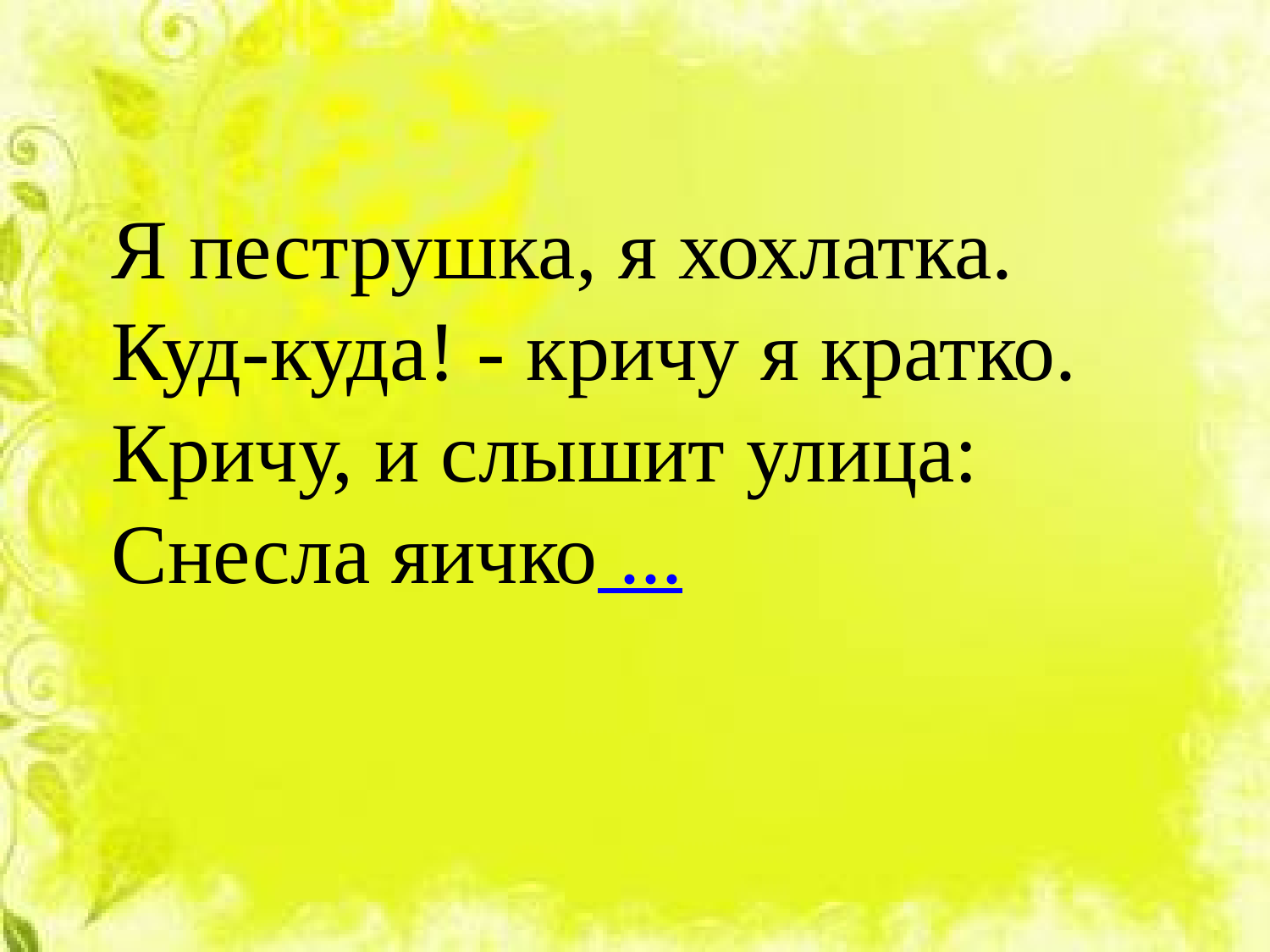

Я пеструшка, я хохлатка.
Куд-куда! - кричу я кратко.
Кричу, и слышит улица:
Снесла яичко ...